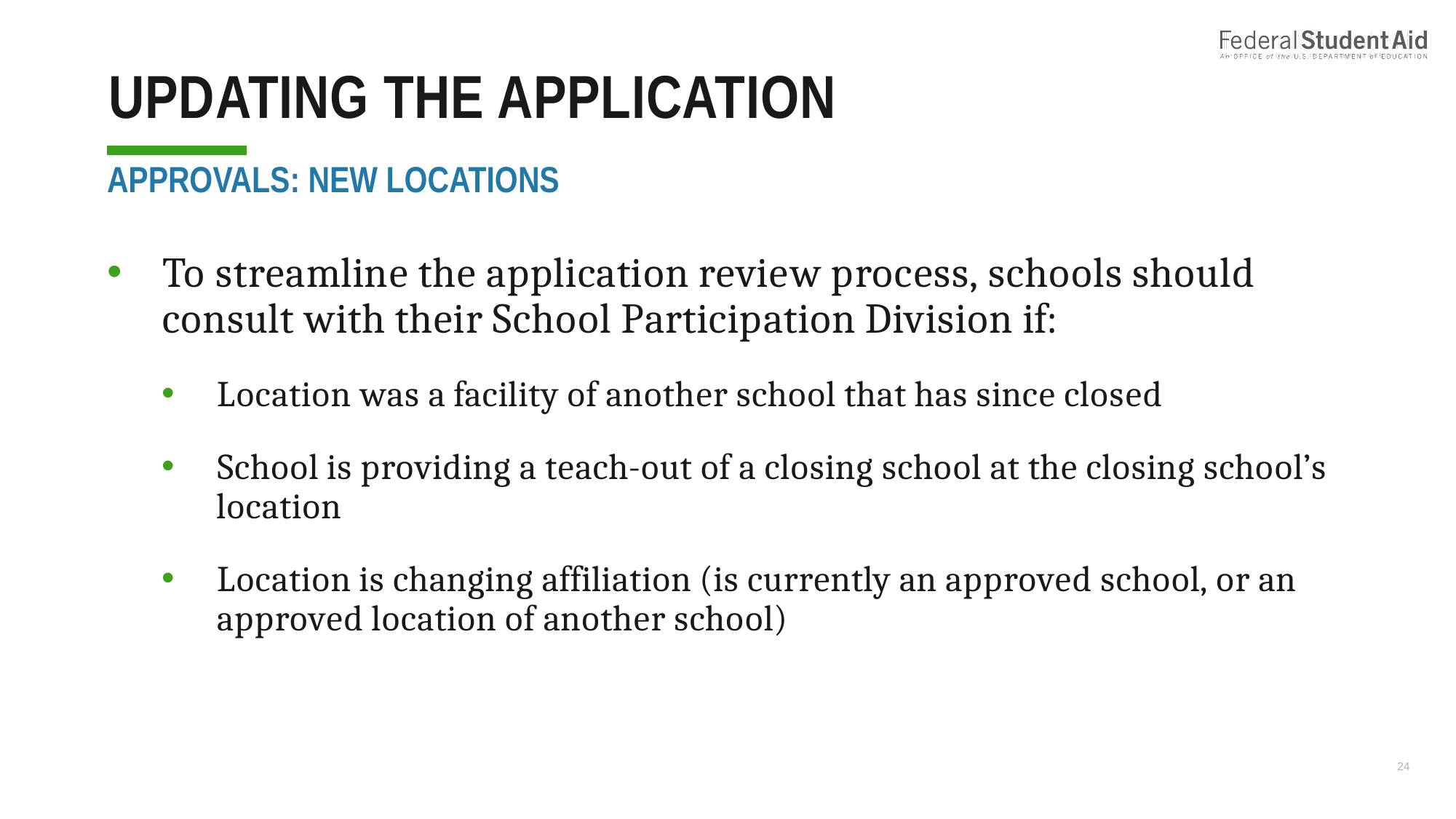

# Updating the application
Approvals: New locations
To streamline the application review process, schools should consult with their School Participation Division if:
Location was a facility of another school that has since closed
School is providing a teach-out of a closing school at the closing school’s location
Location is changing affiliation (is currently an approved school, or an approved location of another school)

24